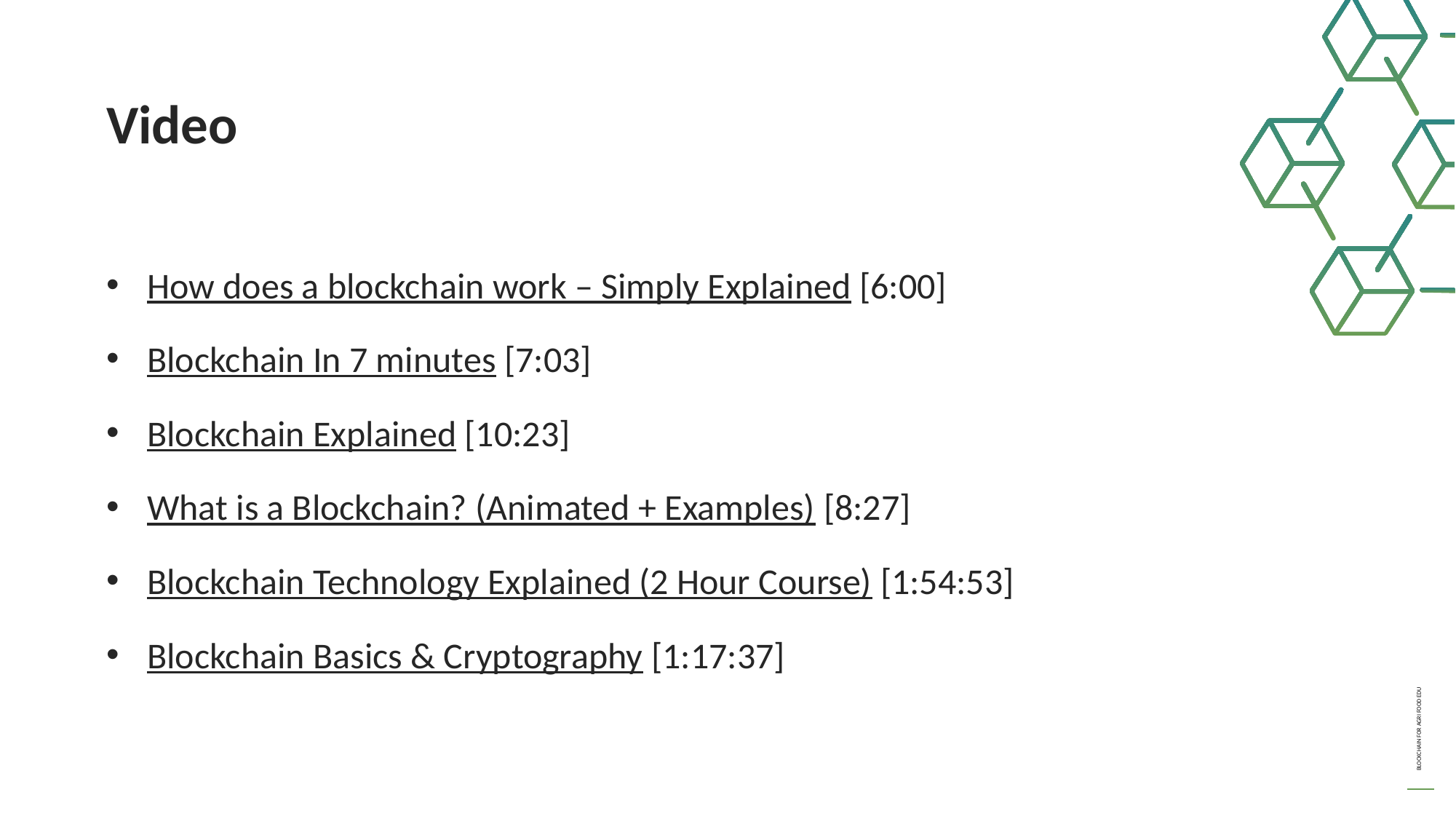

Video
How does a blockchain work – Simply Explained [6:00]
Blockchain In 7 minutes [7:03]
Blockchain Explained [10:23]
What is a Blockchain? (Animated + Examples) [8:27]
Blockchain Technology Explained (2 Hour Course) [1:54:53]
Blockchain Basics & Cryptography [1:17:37]